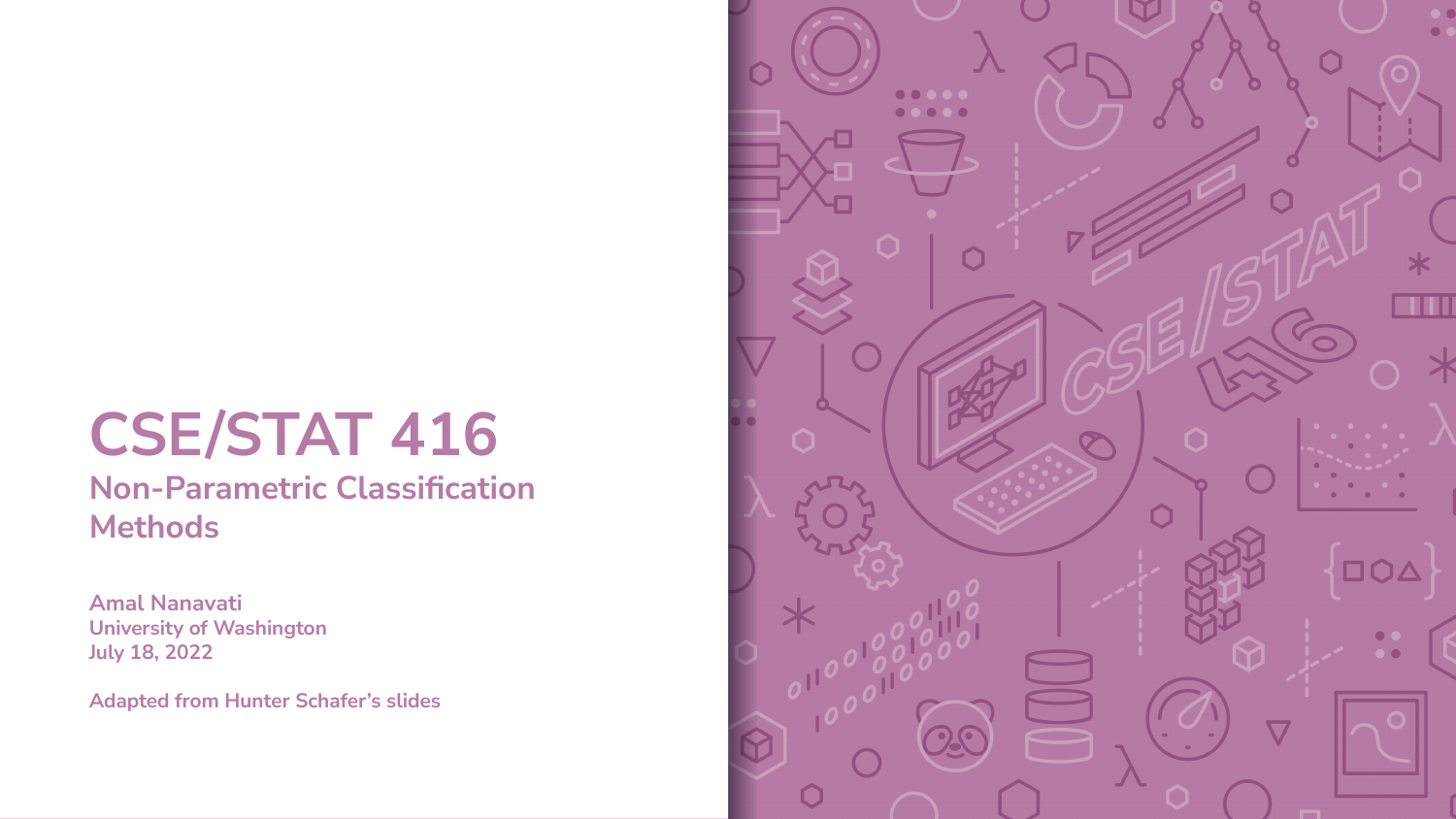

# CSE/STAT 416 Non-Parametric Classification Methods Amal Nanavati University of Washington July 18, 2022 Adapted from Hunter Schafer’s slides